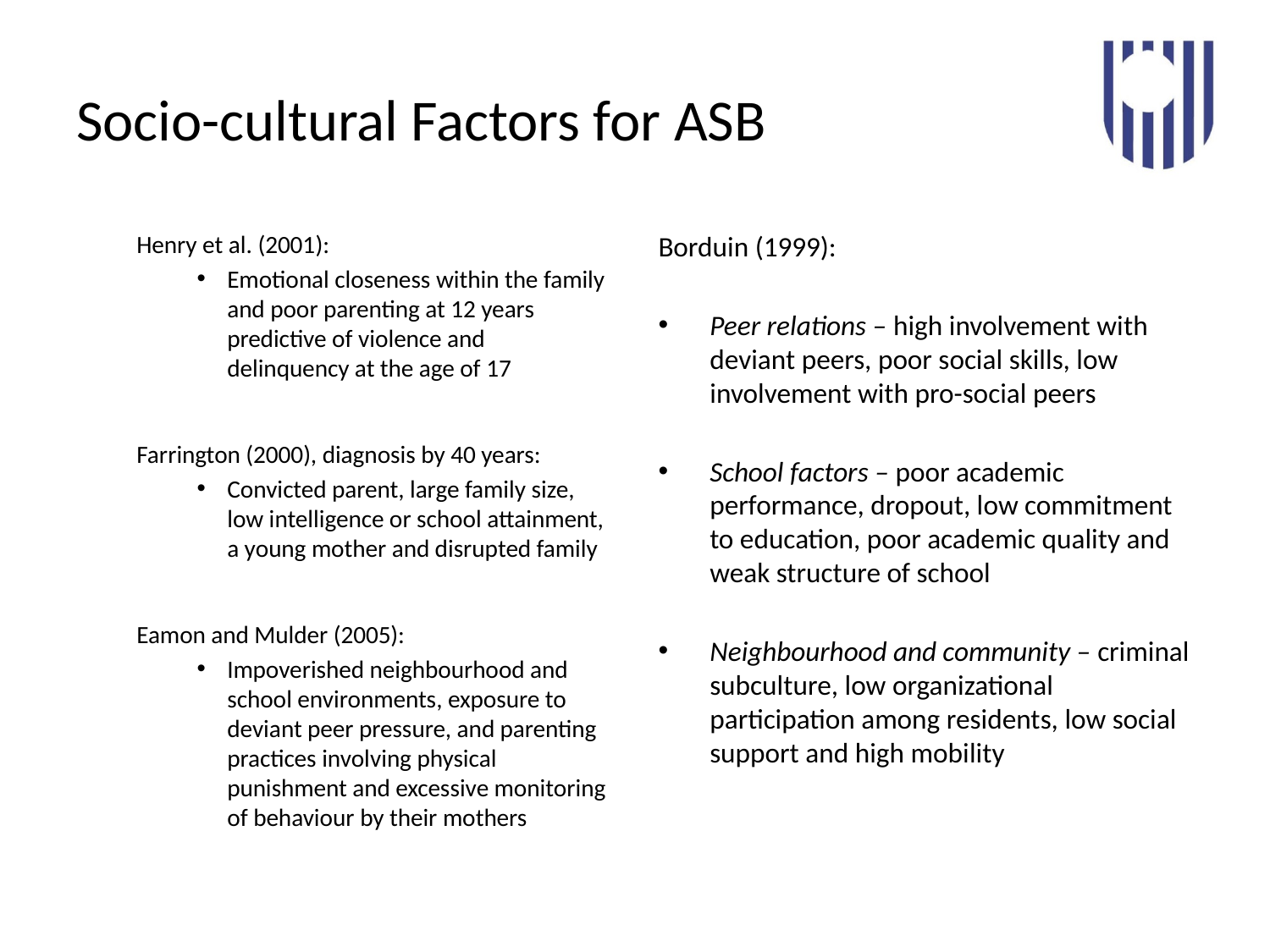

# Socio-cultural Factors for ASB
Henry et al. (2001):
Emotional closeness within the family and poor parenting at 12 years predictive of violence and delinquency at the age of 17

Farrington (2000), diagnosis by 40 years:
Convicted parent, large family size, low intelligence or school attainment, a young mother and disrupted family

Eamon and Mulder (2005):
Impoverished neighbourhood and school environments, exposure to deviant peer pressure, and parenting practices involving physical punishment and excessive monitoring of behaviour by their mothers
Borduin (1999):

Peer relations – high involvement with deviant peers, poor social skills, low involvement with pro-social peers

School factors – poor academic performance, dropout, low commitment to education, poor academic quality and weak structure of school

Neighbourhood and community – criminal subculture, low organizational participation among residents, low social support and high mobility